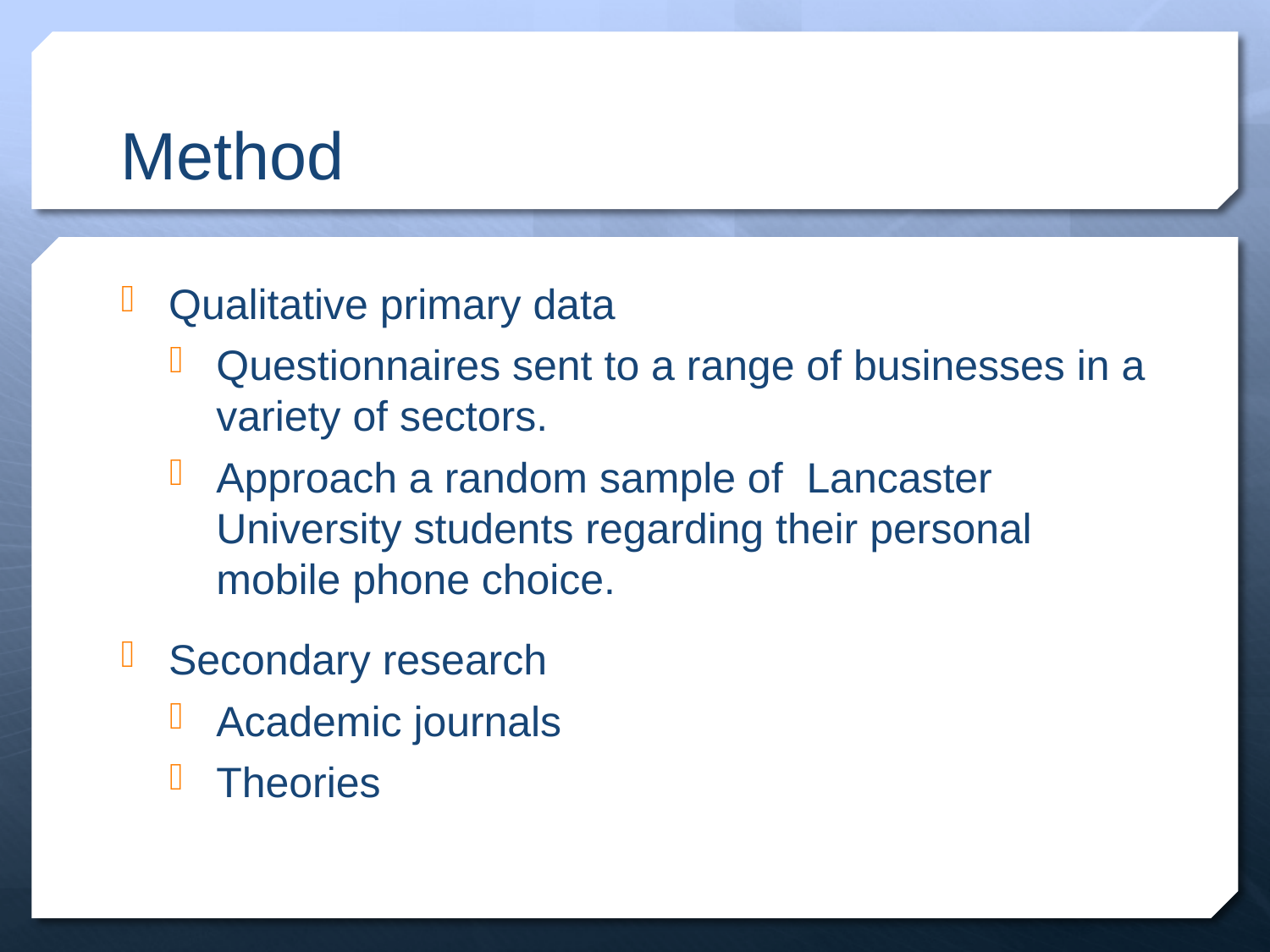

# Method
Qualitative primary data
Questionnaires sent to a range of businesses in a variety of sectors.
Approach a random sample of  Lancaster University students regarding their personal mobile phone choice.

Secondary research
Academic journals
Theories